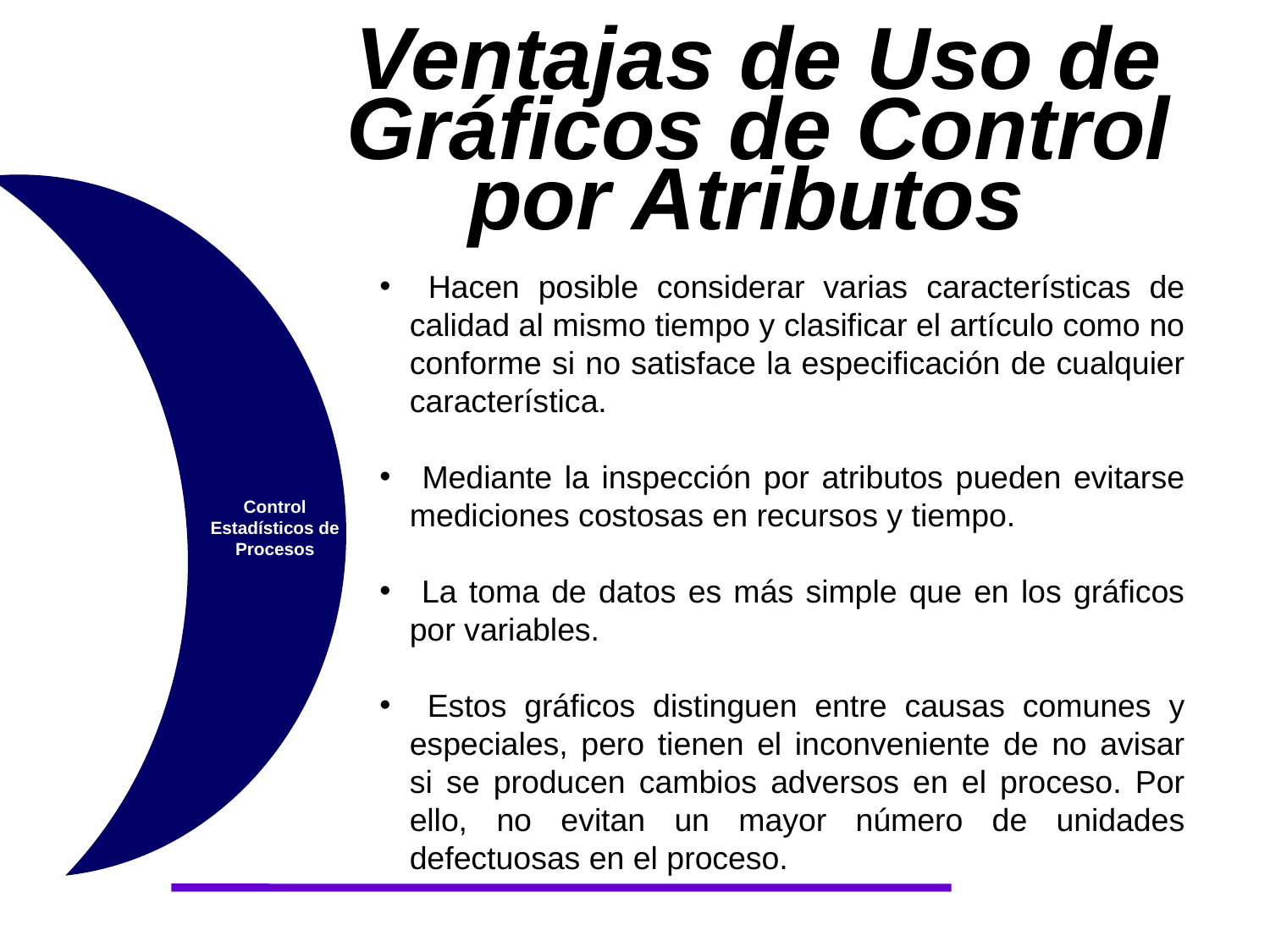

Ventajas de Uso de Gráficos de Control por Atributos

 Hacen posible considerar varias características de calidad al mismo tiempo y clasificar el artículo como no conforme si no satisface la especificación de cualquier característica.

 Mediante la inspección por atributos pueden evitarse mediciones costosas en recursos y tiempo.

 La toma de datos es más simple que en los gráficos por variables.

 Estos gráficos distinguen entre causas comunes y especiales, pero tienen el inconveniente de no avisar si se producen cambios adversos en el proceso. Por ello, no evitan un mayor número de unidades defectuosas en el proceso.
Control Estadísticos de Procesos